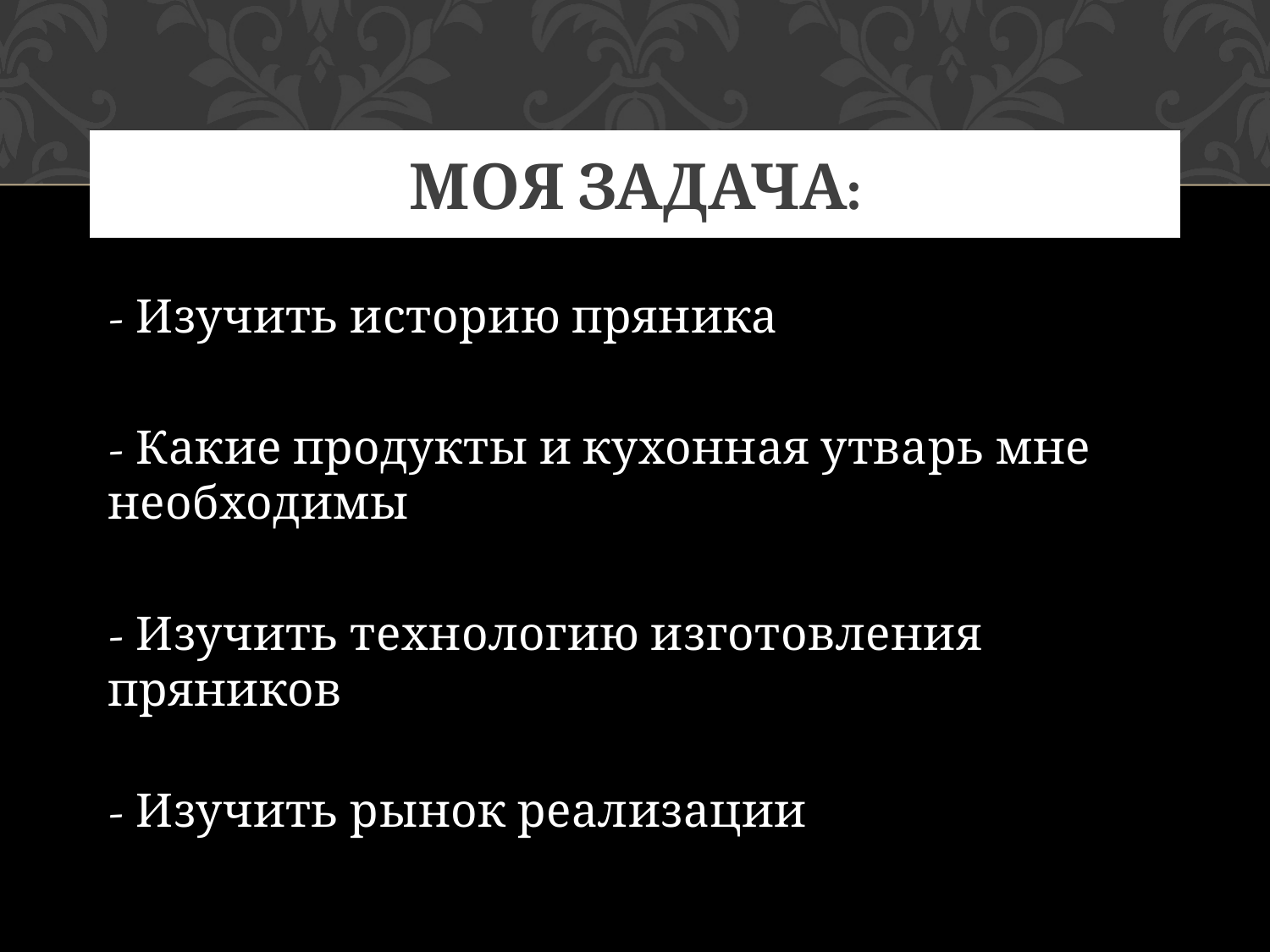

# Моя задача:
- Изучить историю пряника

- Какие продукты и кухонная утварь мне необходимы

- Изучить технологию изготовления пряников
- Изучить рынок реализации